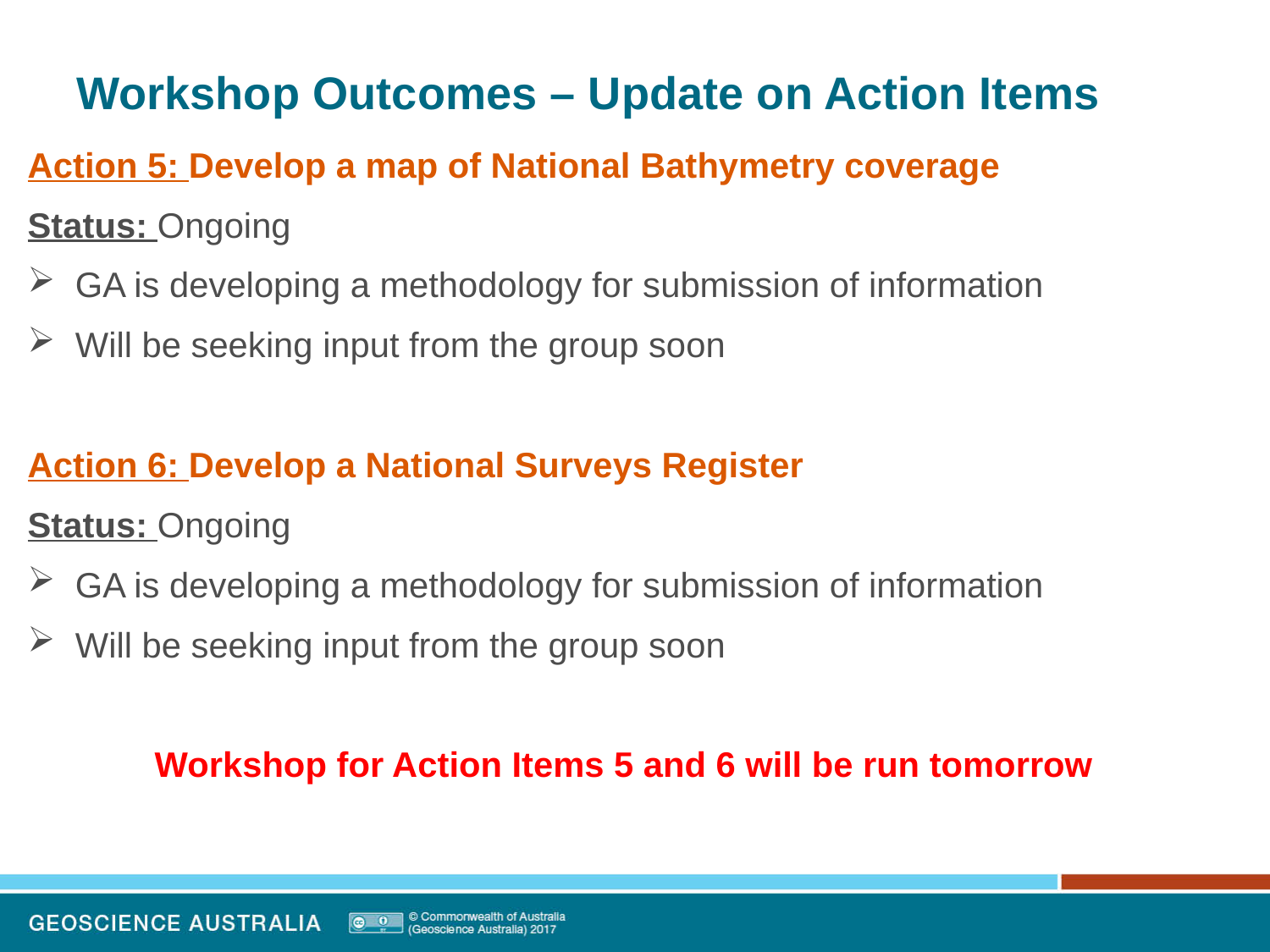

# Workshop Outcomes – Update on Action Items
Action 5: Develop a map of National Bathymetry coverage
Status: Ongoing
GA is developing a methodology for submission of information
Will be seeking input from the group soon

Action 6: Develop a National Surveys Register
Status: Ongoing
GA is developing a methodology for submission of information
Will be seeking input from the group soon

	Workshop for Action Items 5 and 6 will be run tomorrow